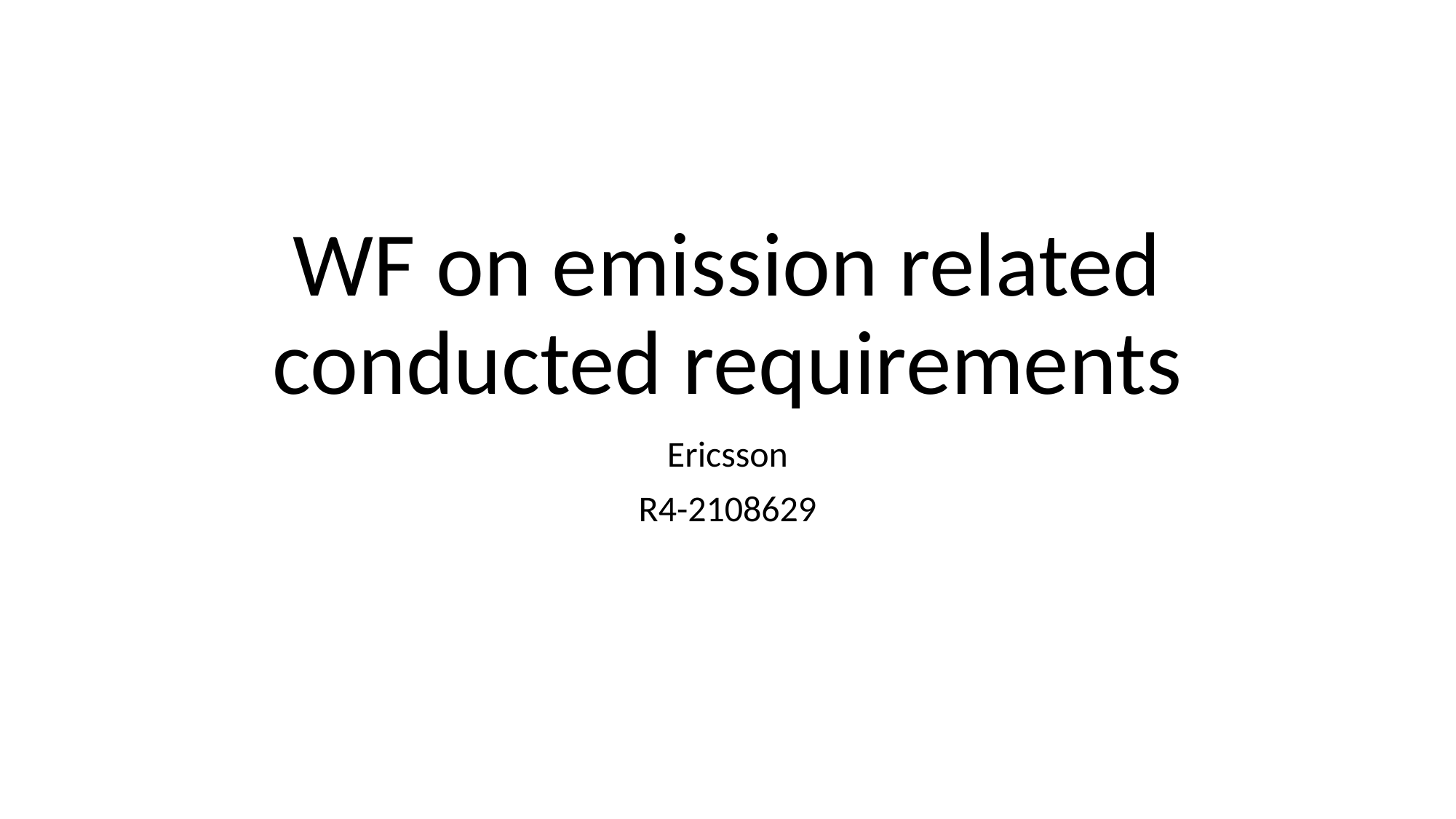

# WF on emission related conducted requirements
Ericsson
R4-2108629